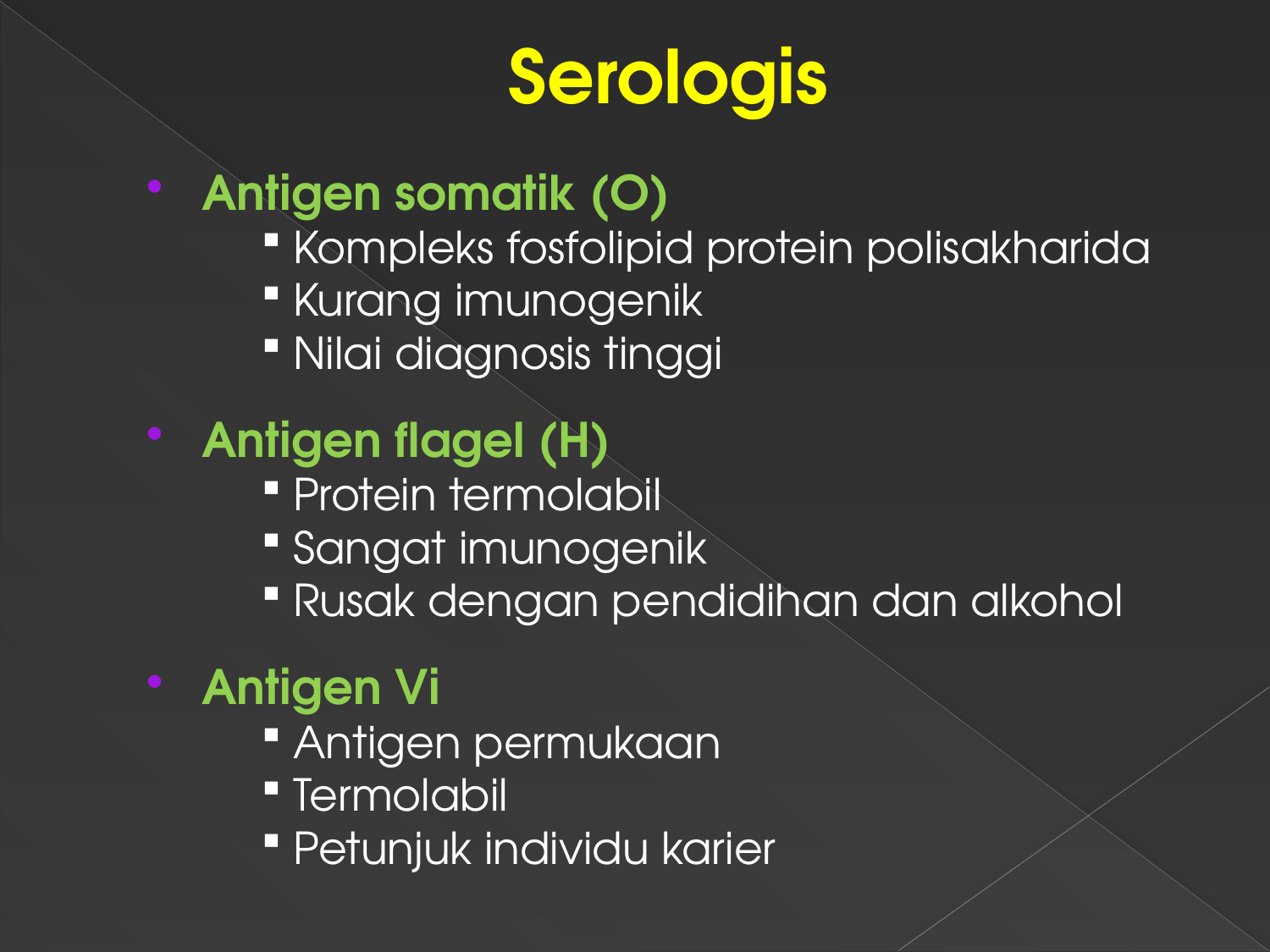

# Serologis
Antigen somatik (O)
Kompleks fosfolipid protein polisakharida
Kurang imunogenik
Nilai diagnosis tinggi

Antigen flagel (H)
Protein termolabil
Sangat imunogenik
Rusak dengan pendidihan dan alkohol

Antigen Vi
Antigen permukaan
Termolabil
Petunjuk individu karier